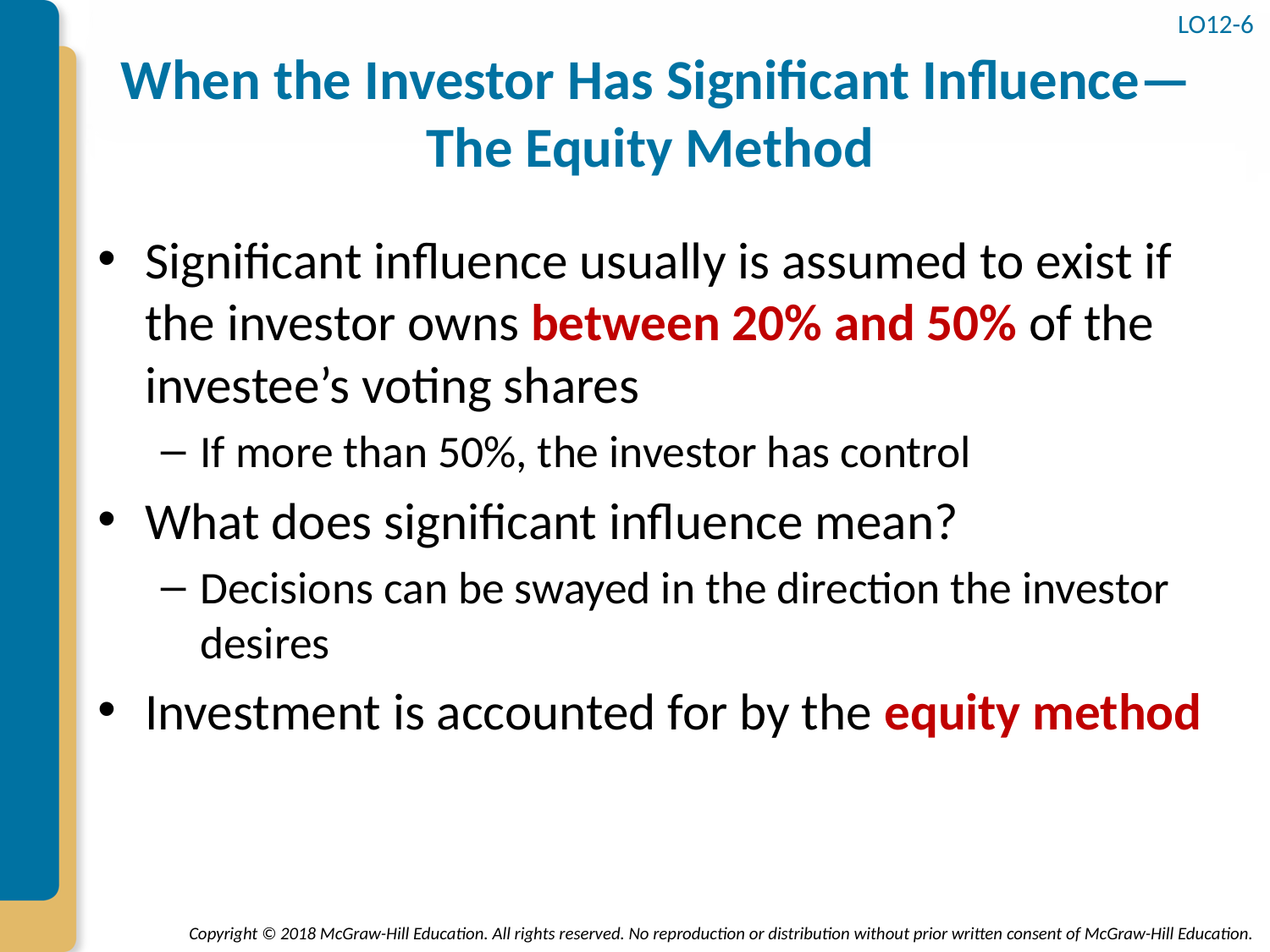

LO12-6
# When the Investor Has Significant Influence—The Equity Method
Significant influence usually is assumed to exist if the investor owns between 20% and 50% of the investee’s voting shares
If more than 50%, the investor has control
What does significant influence mean?
Decisions can be swayed in the direction the investor desires
Investment is accounted for by the equity method